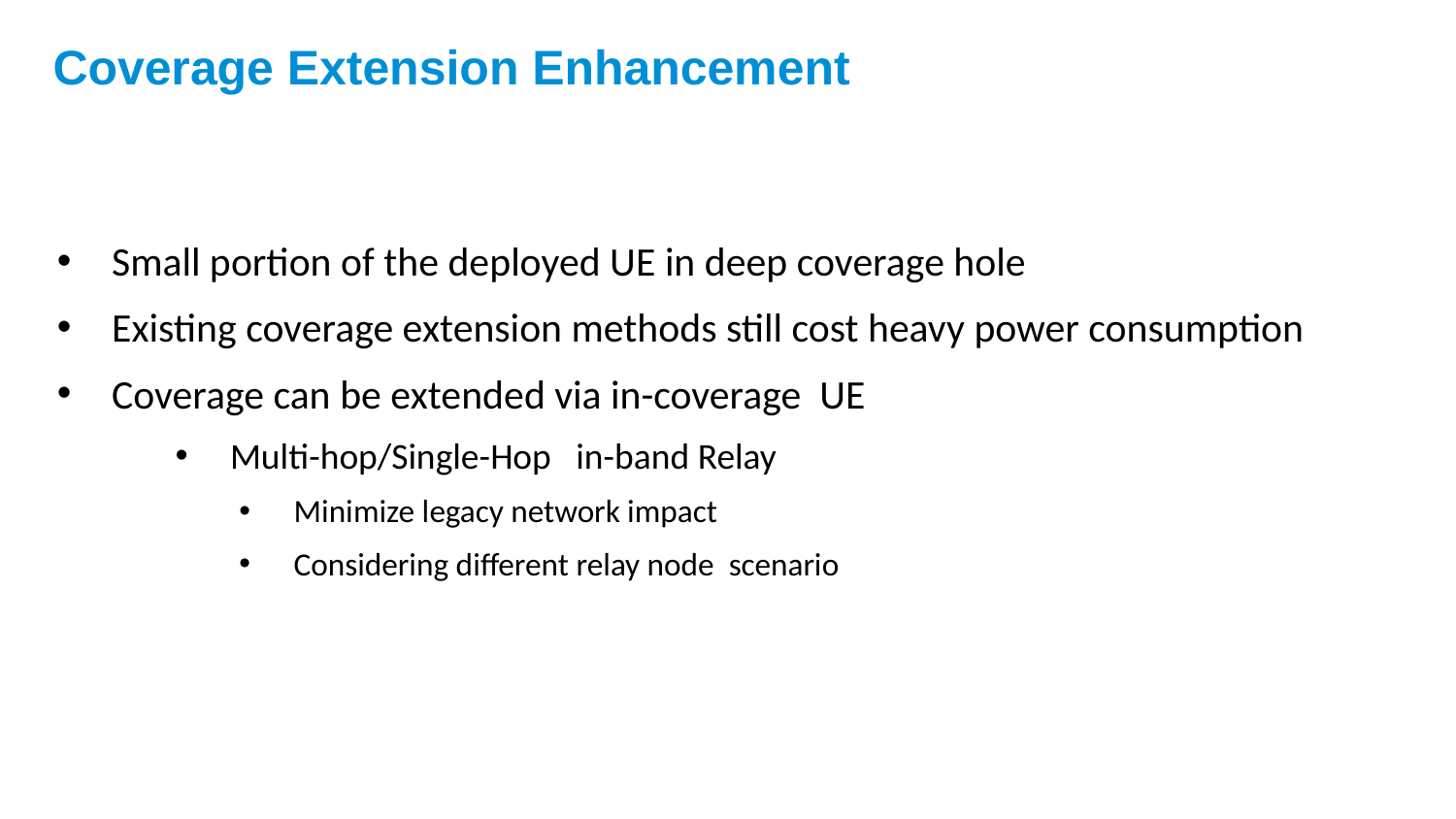

# Coverage Extension Enhancement

Small portion of the deployed UE in deep coverage hole
Existing coverage extension methods still cost heavy power consumption
Coverage can be extended via in-coverage  UE
Multi-hop/Single-Hop   in-band Relay
Minimize legacy network impact
Considering different relay node  scenario